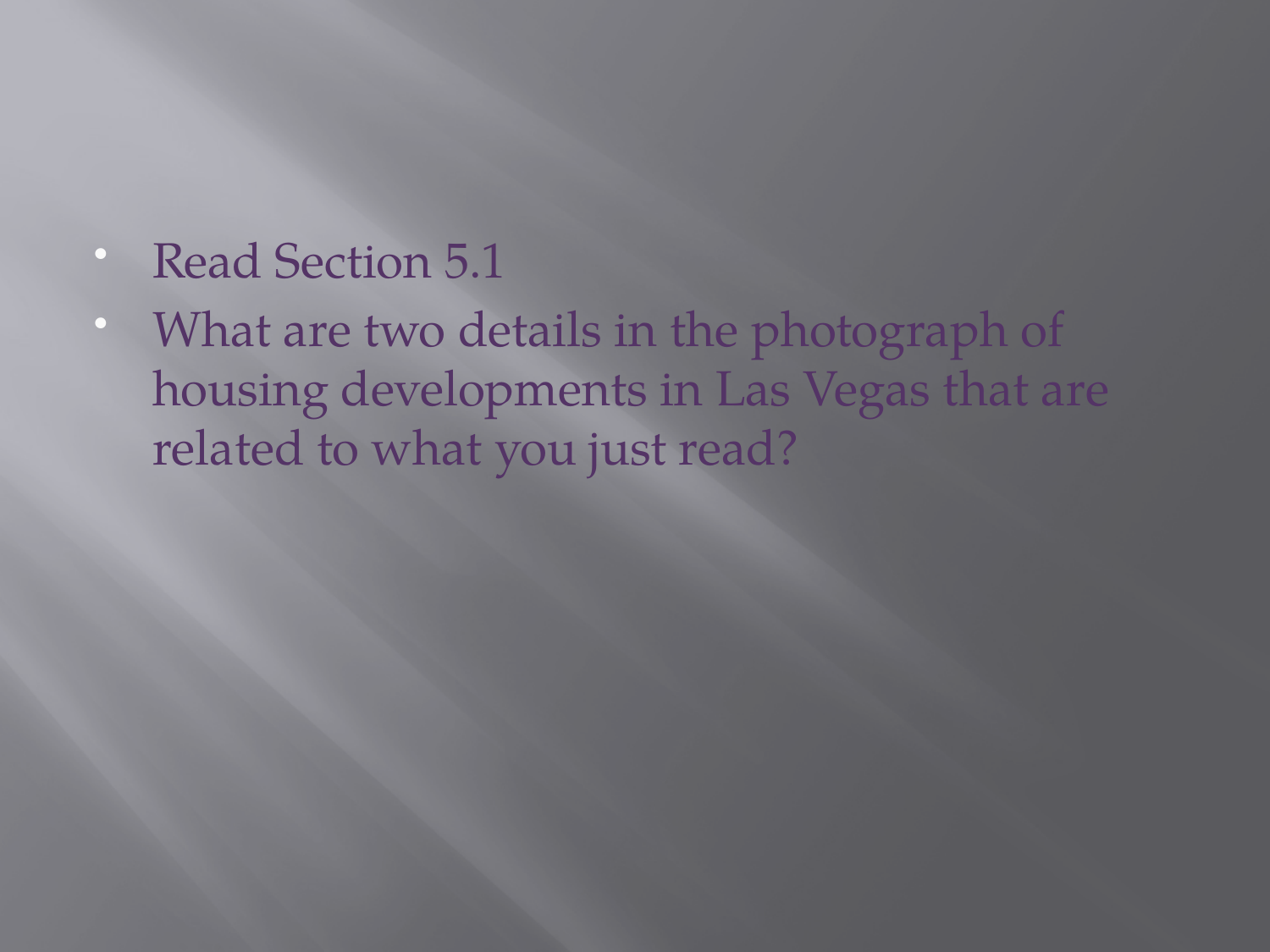

#
Read Section 5.1
What are two details in the photograph of housing developments in Las Vegas that are related to what you just read?